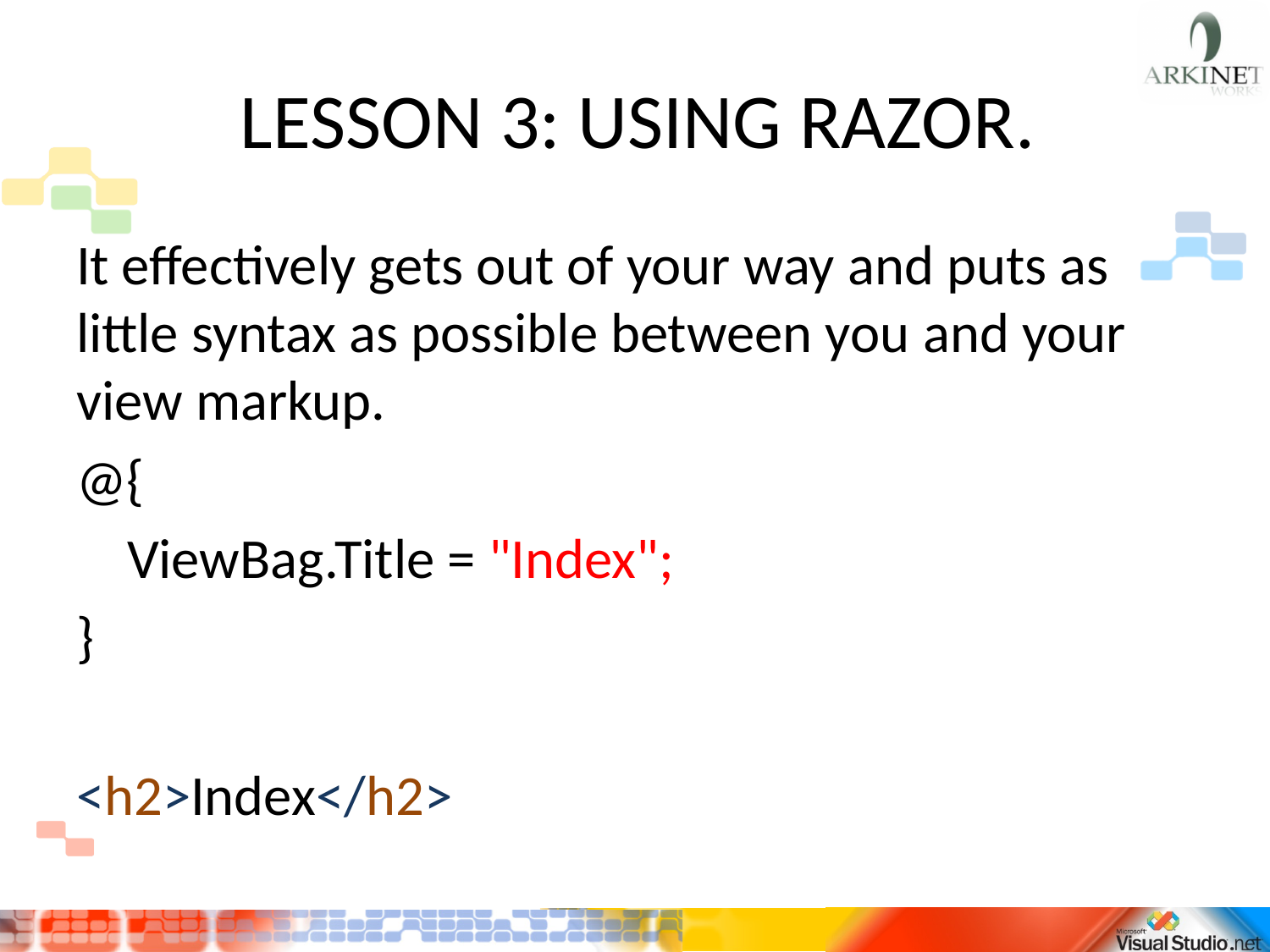

# LESSON 3: USING RAZOR.
It effectively gets out of your way and puts as little syntax as possible between you and your view markup.
@{
    ViewBag.Title = "Index";
}

<h2>Index</h2>